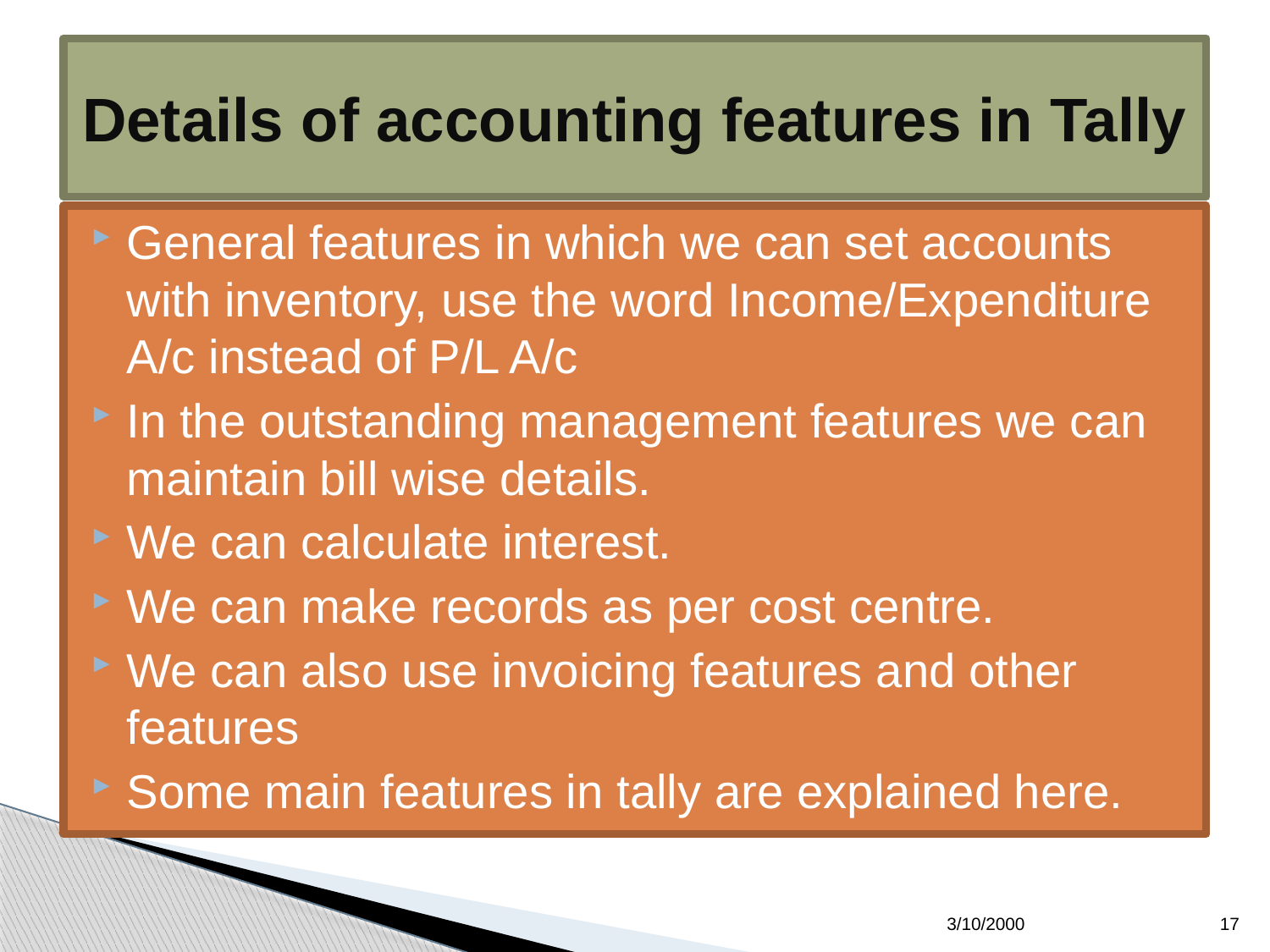

# Details of accounting features in Tally
General features in which we can set accounts with inventory, use the word Income/Expenditure A/c instead of P/L A/c
In the outstanding management features we can maintain bill wise details.
We can calculate interest.
We can make records as per cost centre.
We can also use invoicing features and other features
Some main features in tally are explained here.

3/10/2000
17